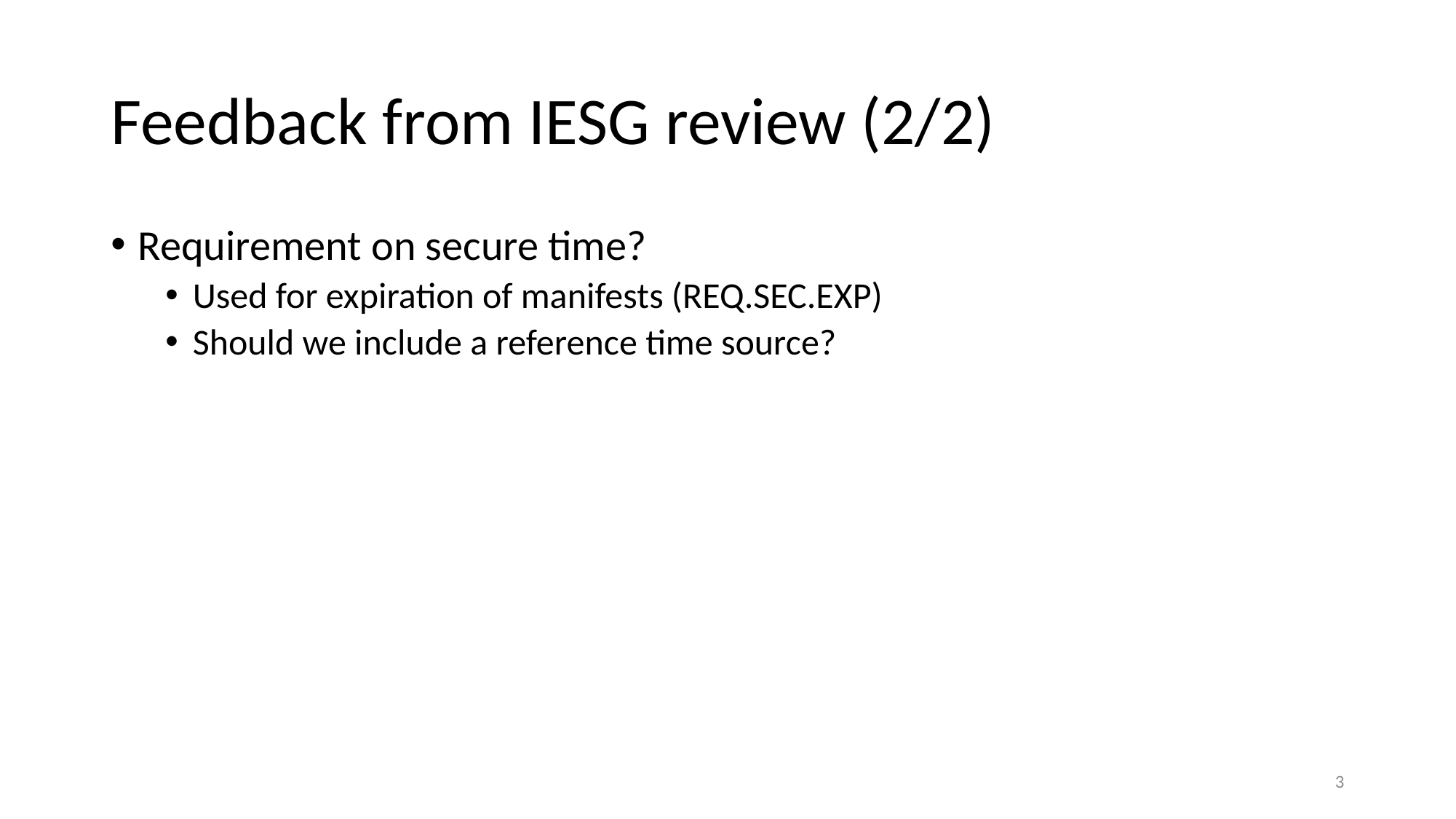

# Feedback from IESG review (2/2)
Requirement on secure time?
Used for expiration of manifests (REQ.SEC.EXP)
Should we include a reference time source?
3